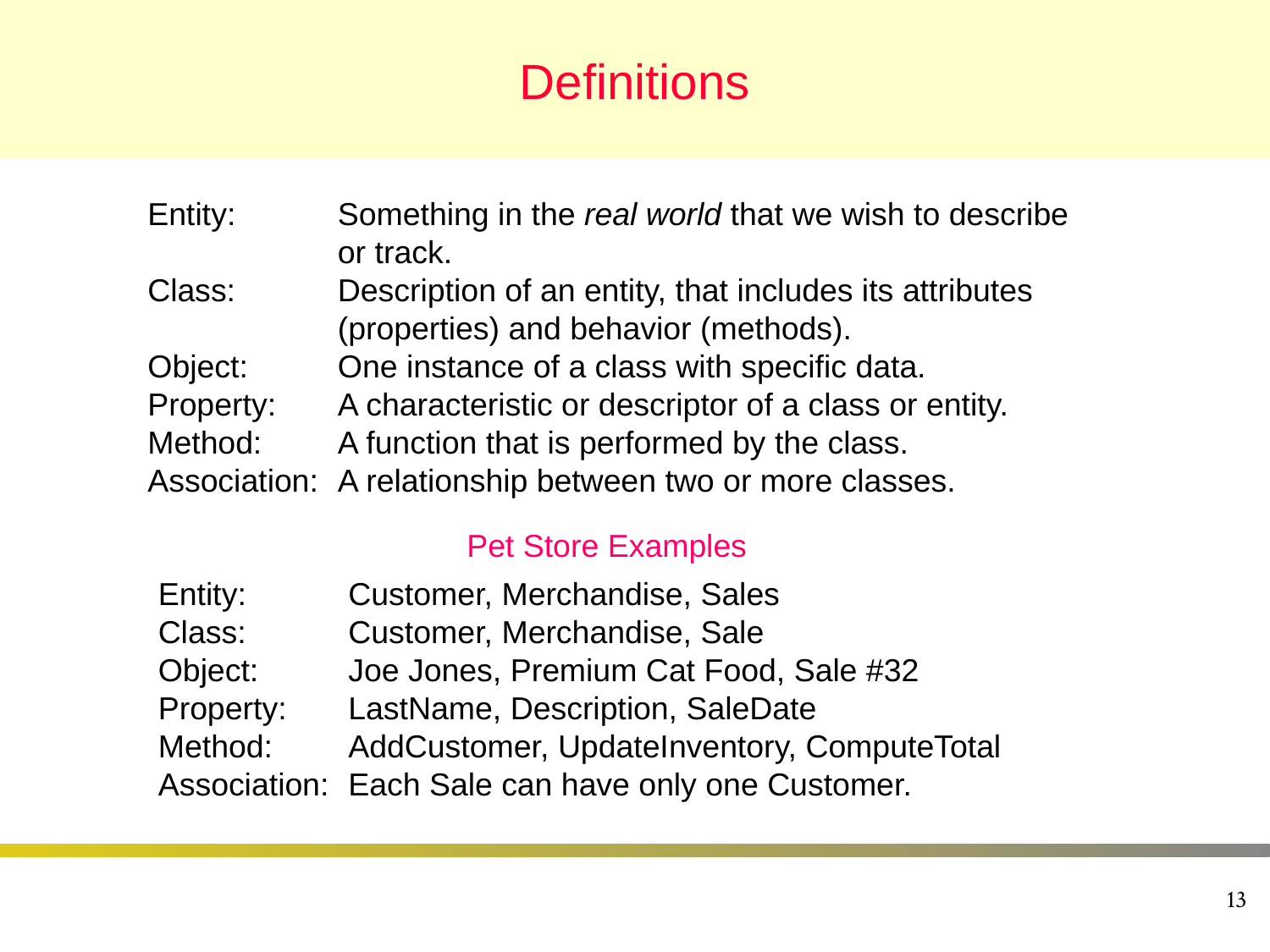

# Definitions
Entity:	Something in the real world that we wish to describe or track.
Class: 	Description of an entity, that includes its attributes (properties) and behavior (methods).
Object:	One instance of a class with specific data.
Property:	A characteristic or descriptor of a class or entity.
Method:	A function that is performed by the class.
Association:	A relationship between two or more classes.
Pet Store Examples
Entity:	Customer, Merchandise, Sales
Class: 	Customer, Merchandise, Sale
Object:	Joe Jones, Premium Cat Food, Sale #32
Property:	LastName, Description, SaleDate
Method:	AddCustomer, UpdateInventory, ComputeTotal
Association:	Each Sale can have only one Customer.
13